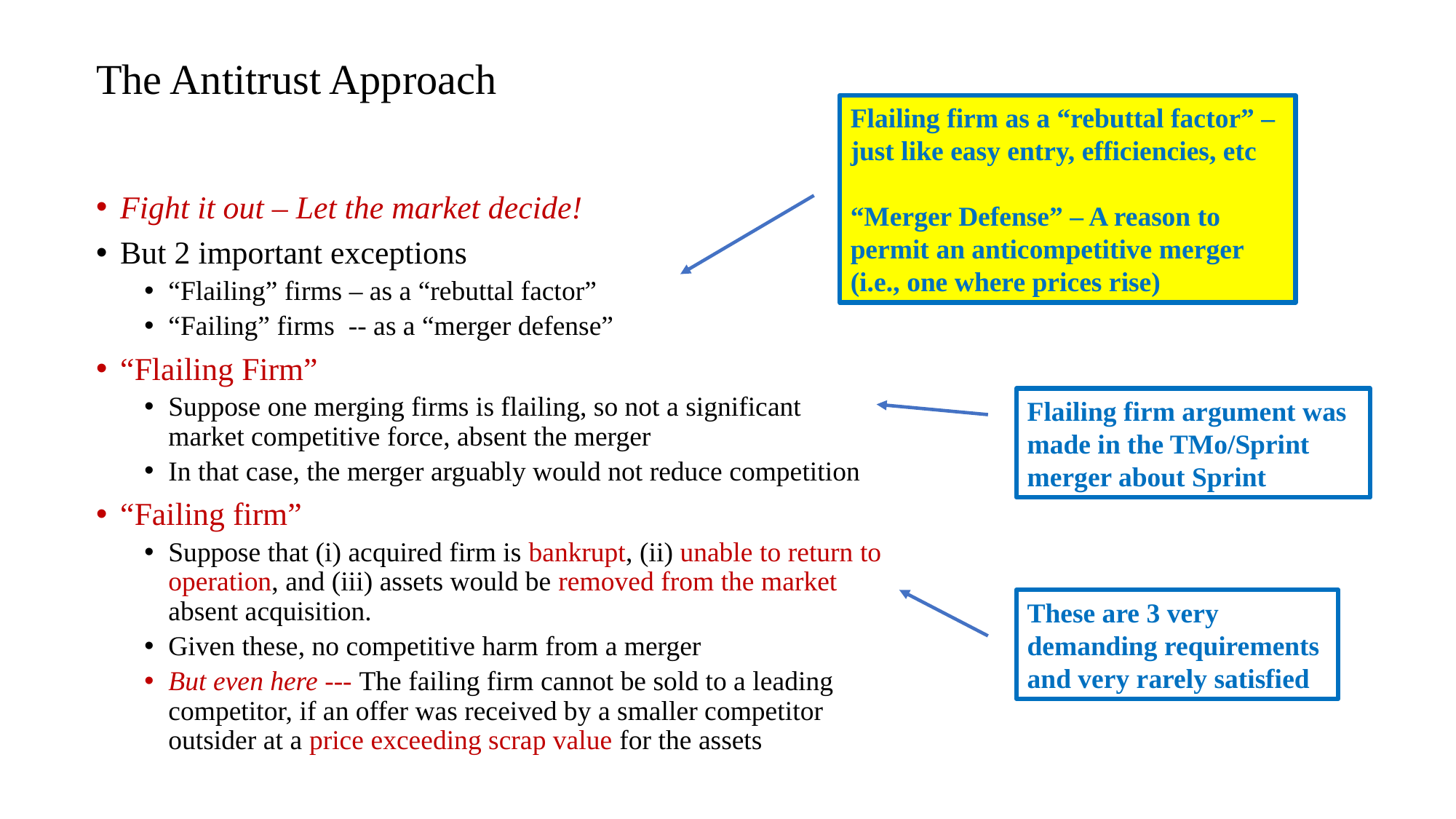

# The Antitrust Approach
Flailing firm as a “rebuttal factor” – just like easy entry, efficiencies, etc

“Merger Defense” – A reason to permit an anticompetitive merger (i.e., one where prices rise)
Fight it out – Let the market decide!
But 2 important exceptions
“Flailing” firms – as a “rebuttal factor”
“Failing” firms  -- as a “merger defense”
“Flailing Firm”
Suppose one merging firms is flailing, so not a significant market competitive force, absent the merger
In that case, the merger arguably would not reduce competition
“Failing firm”
Suppose that (i) acquired firm is bankrupt, (ii) unable to return to operation, and (iii) assets would be removed from the market absent acquisition.
Given these, no competitive harm from a merger
But even here --- The failing firm cannot be sold to a leading competitor, if an offer was received by a smaller competitor outsider at a price exceeding scrap value for the assets

Flailing firm argument was made in the TMo/Sprint merger about Sprint
These are 3 very demanding requirements and very rarely satisfied